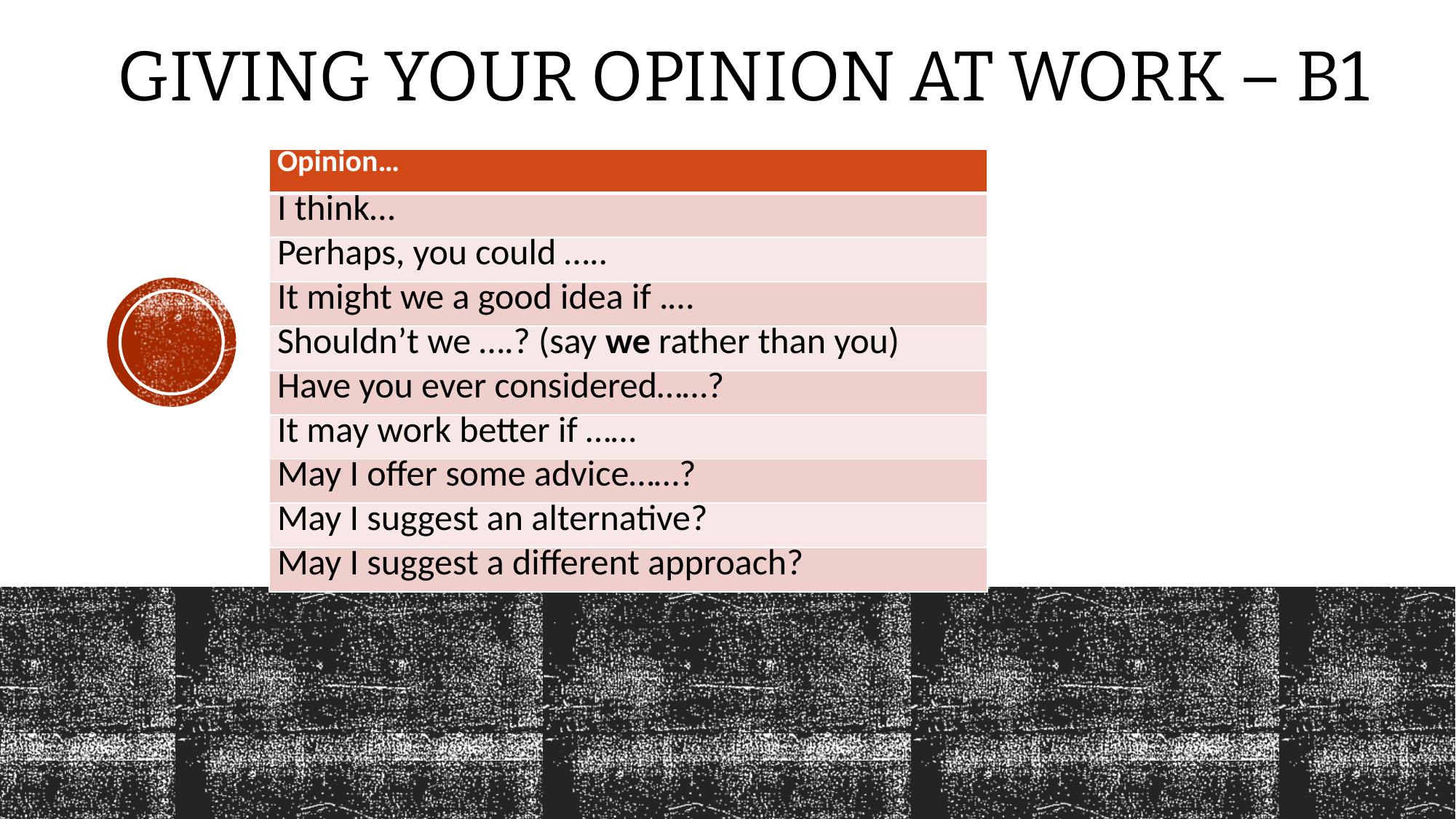

# Giving your opinion at work – B1

| Opinion… |
| --- |
| I think… |
| Perhaps, you could ….. |
| It might we a good idea if .… |
| Shouldn’t we ….? (say we rather than you) |
| Have you ever considered……? |
| It may work better if …… |
| May I offer some advice……? |
| May I suggest an alternative? |
| May I suggest a different approach? |